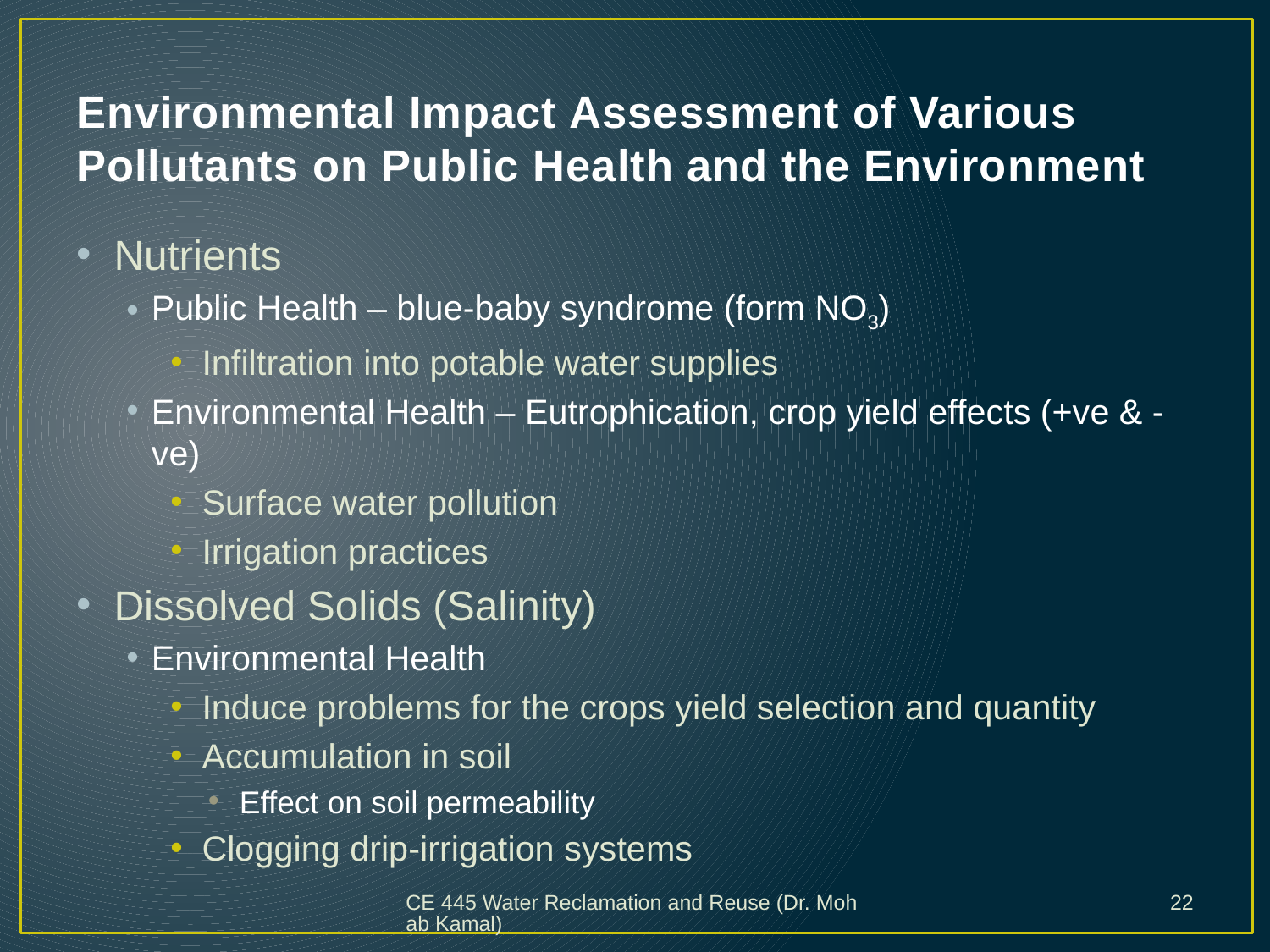

# Environmental Impact Assessment of Various Pollutants on Public Health and the Environment
Nutrients
Public Health – blue-baby syndrome (form NO3)
Infiltration into potable water supplies
Environmental Health – Eutrophication, crop yield effects (+ve & -ve)
Surface water pollution
Irrigation practices
Dissolved Solids (Salinity)
Environmental Health
Induce problems for the crops yield selection and quantity
Accumulation in soil
Effect on soil permeability
Clogging drip-irrigation systems
CE 445 Water Reclamation and Reuse (Dr. Mohab Kamal)
22